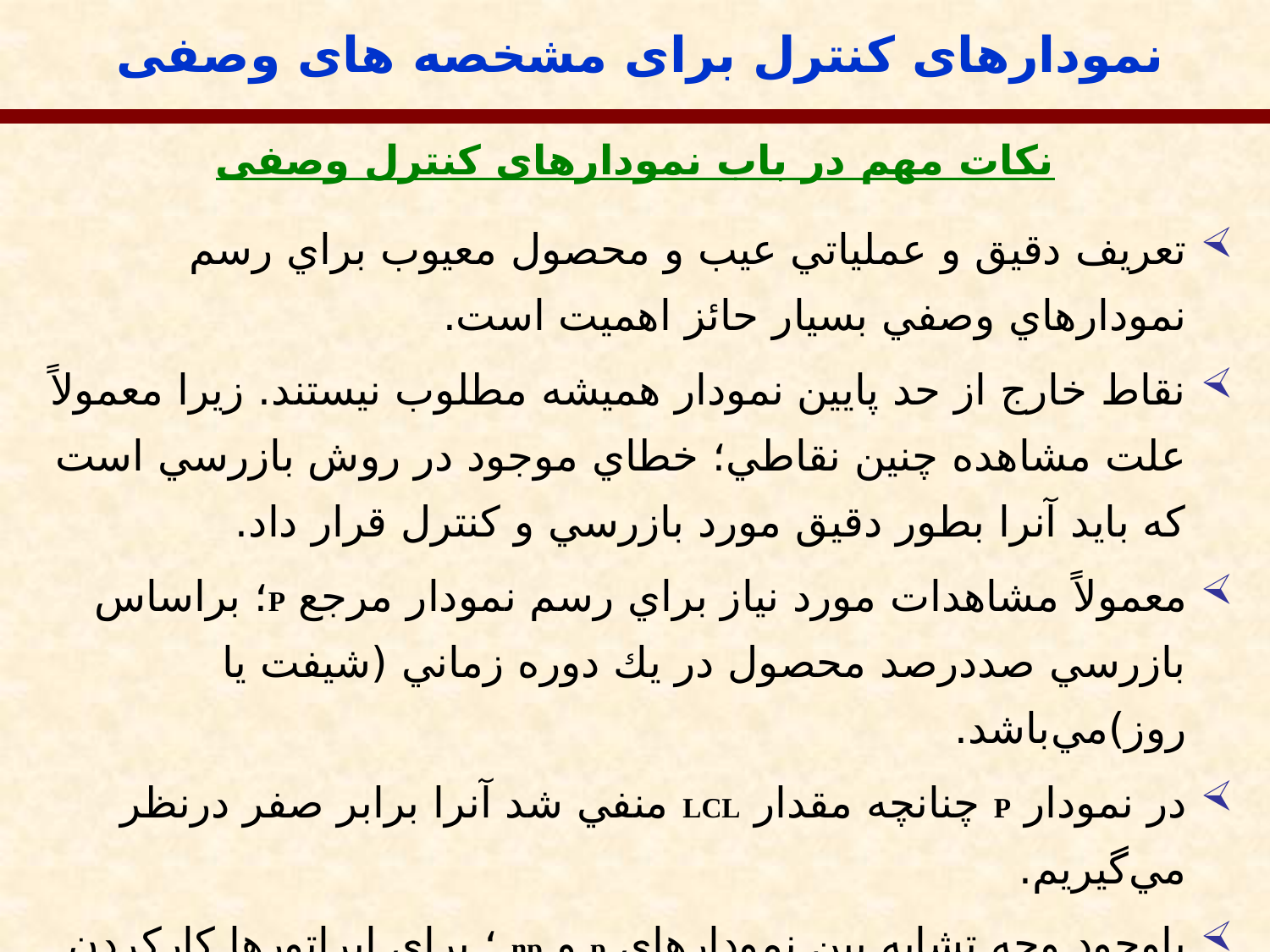

نمودارهای کنترل برای مشخصه های وصفی

نکات مهم در باب نمودارهای کنترل وصفی
تعريف دقيق و عملياتي عيب و محصول معيوب براي رسم نمودارهاي وصفي بسيار حائز اهميت است.
نقاط خارج از حد پايين نمودار هميشه مطلوب نيستند. زيرا معمولاً علت مشاهده چنين نقاطي؛ خطاي موجود در روش بازرسي است كه بايد آنرا بطور دقيق مورد بازرسي و كنترل قرار داد.
معمولاً مشاهدات مورد نياز براي رسم نمودار مرجع P؛ براساس بازرسي صددرصد محصول در يك دوره زماني (شيفت يا روز)مي‌باشد.
در نمودار P چنانچه مقدار LCL منفي شد آنرا برابر صفر درنظر مي‌گيريم.
باوجود وجه تشابه بين نمودارهاي p و np ؛ براي اپراتورها كاركردن با نمودار np (تعداد اقلام معيوب) راحت‌تر از كاركردن با نمودار p (نسبت اقلام معيوب) است.